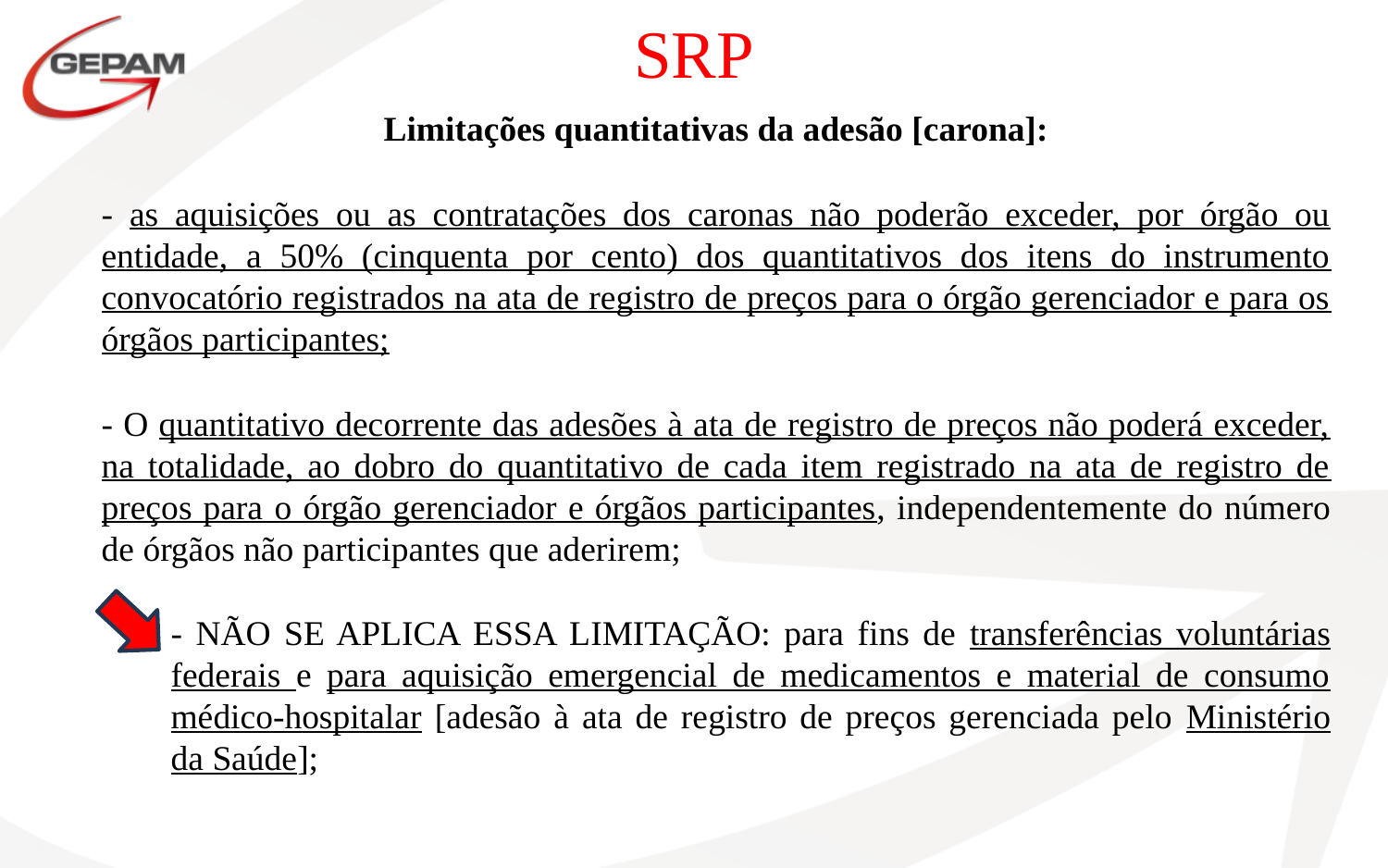

SRP

Limitações quantitativas da adesão [carona]:
- as aquisições ou as contratações dos caronas não poderão exceder, por órgão ou entidade, a 50% (cinquenta por cento) dos quantitativos dos itens do instrumento convocatório registrados na ata de registro de preços para o órgão gerenciador e para os órgãos participantes;
- O quantitativo decorrente das adesões à ata de registro de preços não poderá exceder, na totalidade, ao dobro do quantitativo de cada item registrado na ata de registro de preços para o órgão gerenciador e órgãos participantes, independentemente do número de órgãos não participantes que aderirem;
- NÃO SE APLICA ESSA LIMITAÇÃO: para fins de transferências voluntárias federais e para aquisição emergencial de medicamentos e material de consumo médico-hospitalar [adesão à ata de registro de preços gerenciada pelo Ministério da Saúde];